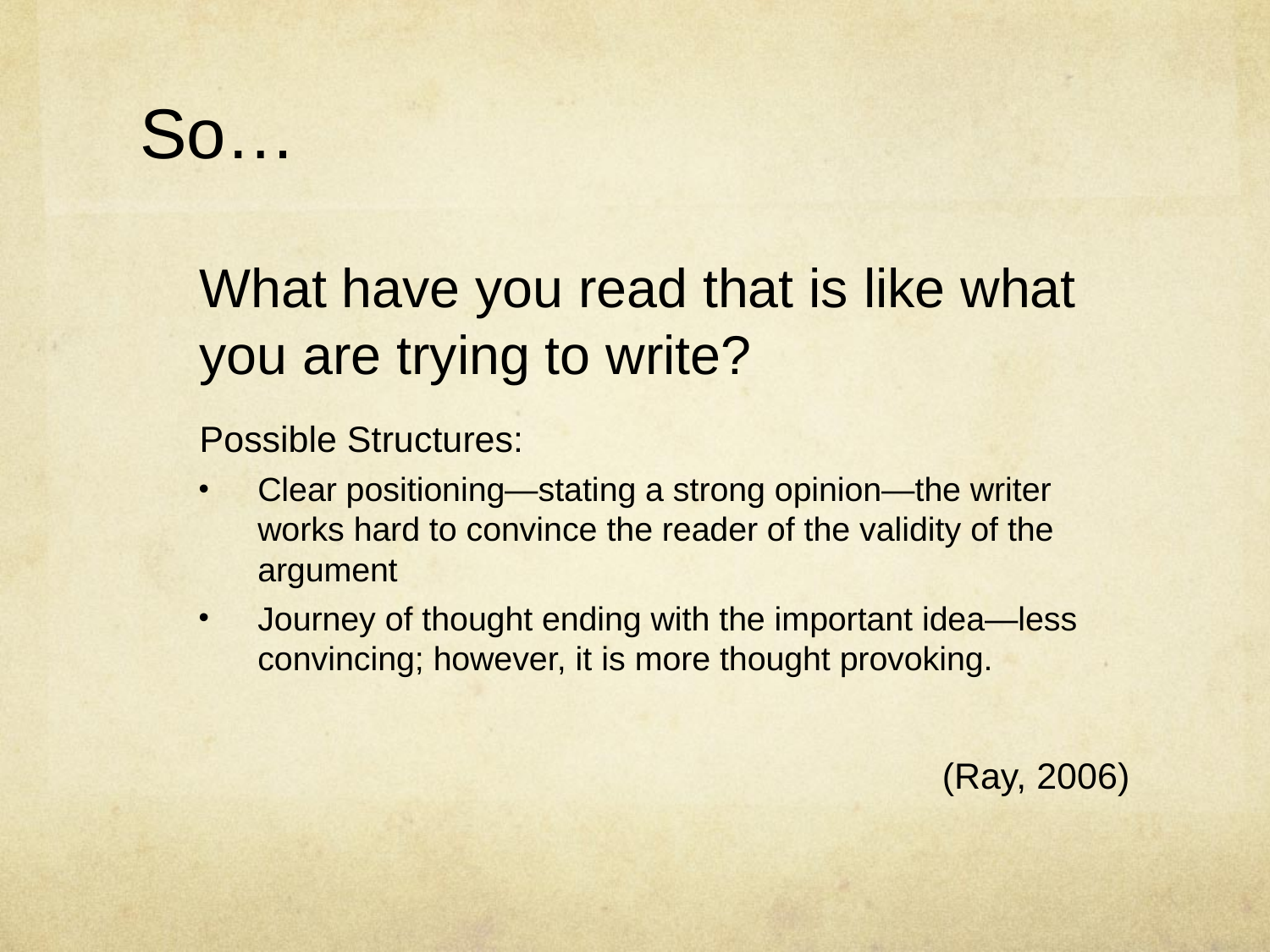

# So…
	What have you read that is like what you are trying to write?
	Possible Structures:
Clear positioning—stating a strong opinion—the writer works hard to convince the reader of the validity of the argument
Journey of thought ending with the important idea—less convincing; however, it is more thought provoking.

	(Ray, 2006)